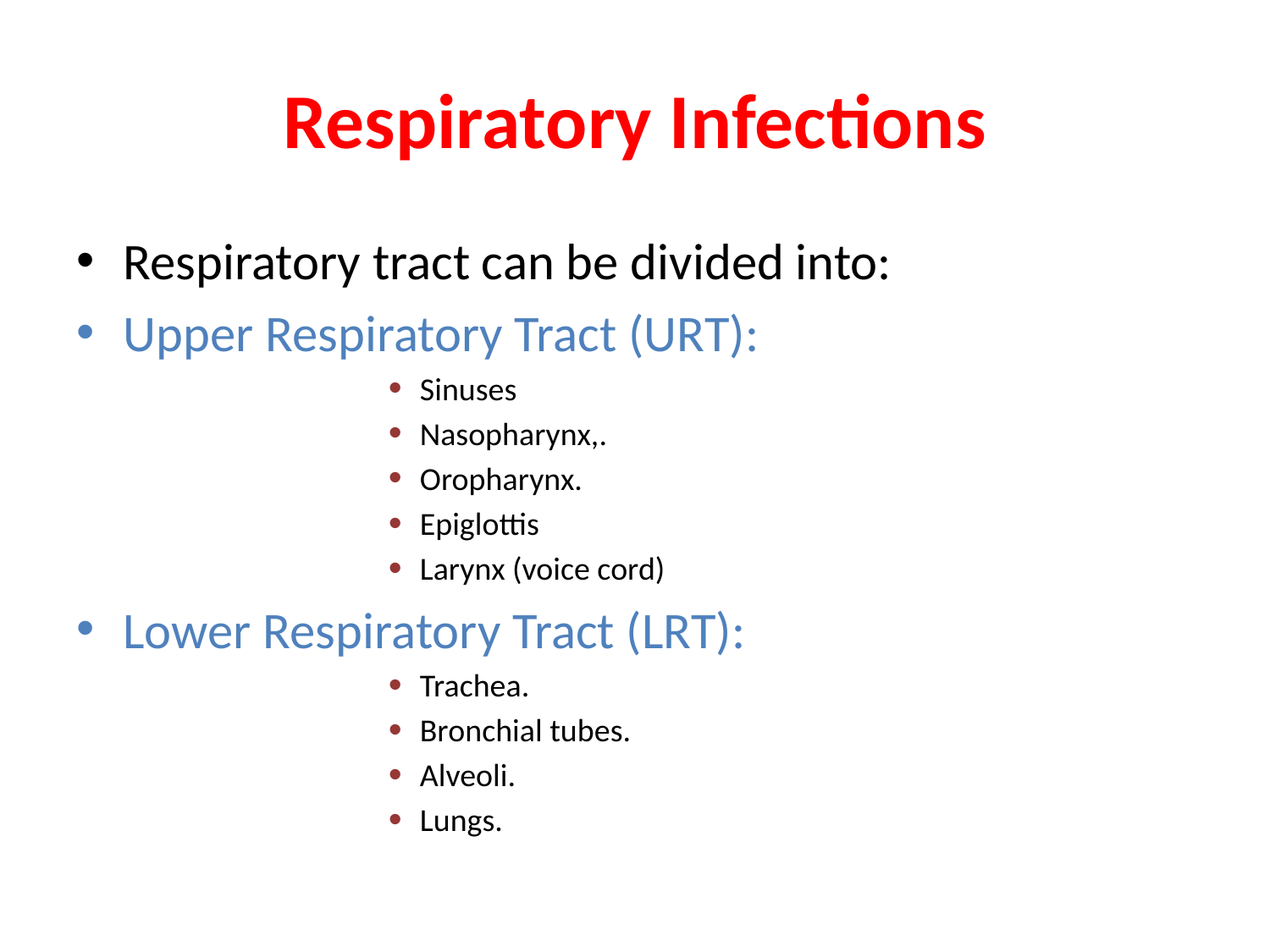

# Respiratory Infections
Respiratory tract can be divided into:
Upper Respiratory Tract (URT):
Sinuses
Nasopharynx,.
Oropharynx.
Epiglottis
Larynx (voice cord)
Lower Respiratory Tract (LRT):
Trachea.
Bronchial tubes.
Alveoli.
Lungs.